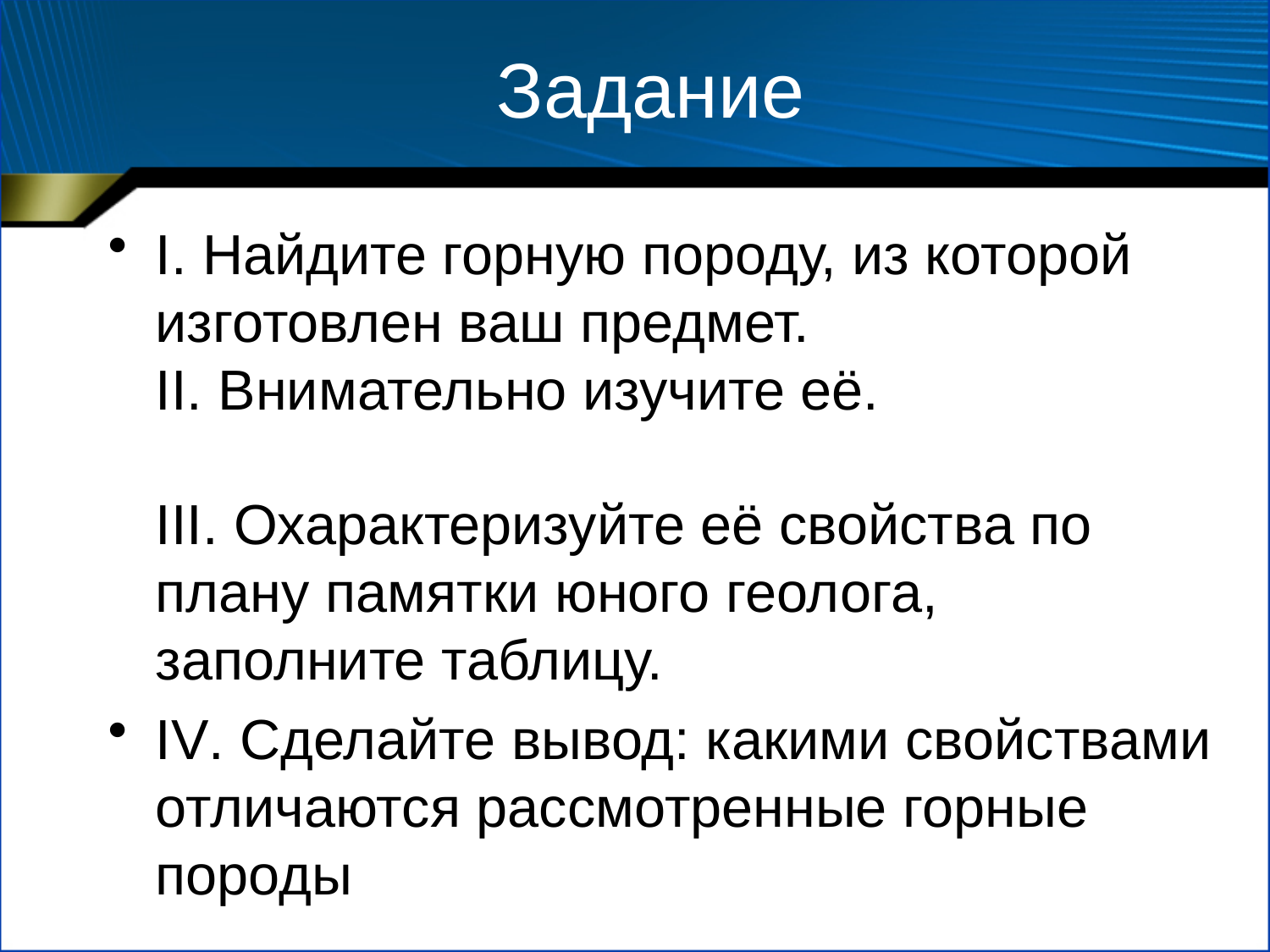

# Задание
I. Найдите горную породу, из которой изготовлен ваш предмет.                        II. Внимательно изучите её.                                                                                          III. Охарактеризуйте её свойства по плану памятки юного геолога, заполните таблицу.
IV. Сделайте вывод: какими свойствами отличаются рассмотренные горные породы